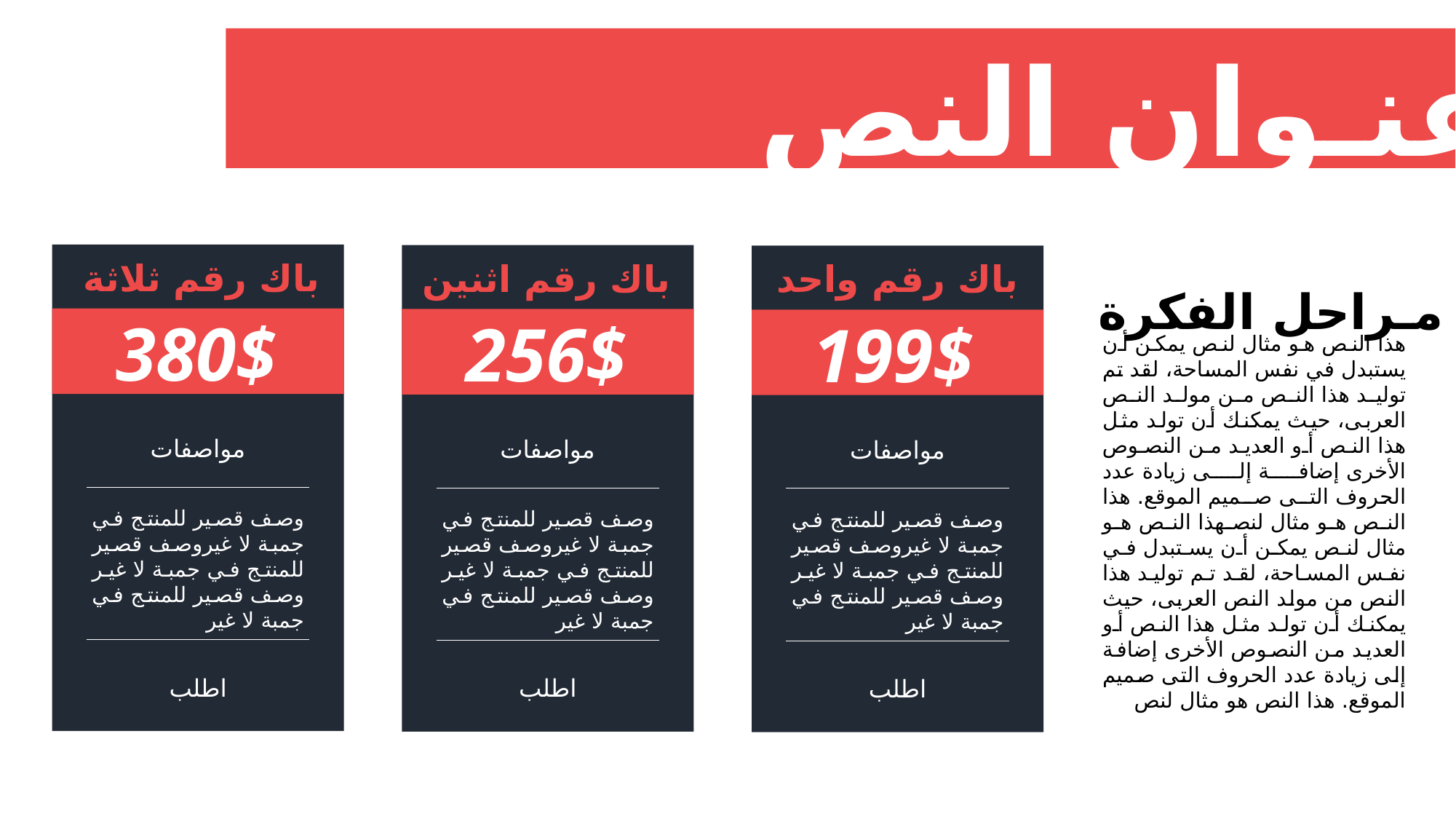

عنـوان النص

باك رقم ثلاثة
380$
مواصفات
وصف قصير للمنتج في جمبة لا غيروصف قصير للمنتج في جمبة لا غير وصف قصير للمنتج في جمبة لا غير
اطلب

باك رقم اثنين
256$
مواصفات
وصف قصير للمنتج في جمبة لا غيروصف قصير للمنتج في جمبة لا غير وصف قصير للمنتج في جمبة لا غير
اطلب

باك رقم واحد
199$
مواصفات
وصف قصير للمنتج في جمبة لا غيروصف قصير للمنتج في جمبة لا غير وصف قصير للمنتج في جمبة لا غير
اطلب
مـراحل الفكرة
هذا النص هو مثال لنص يمكن أن يستبدل في نفس المساحة، لقد تم توليد هذا النص من مولد النص العربى، حيث يمكنك أن تولد مثل هذا النص أو العديد من النصوص الأخرى إضافة إلى زيادة عدد الحروف التى صميم الموقع. هذا النص هو مثال لنصهذا النص هو مثال لنص يمكن أن يستبدل في نفس المساحة، لقد تم توليد هذا النص من مولد النص العربى، حيث يمكنك أن تولد مثل هذا النص أو العديد من النصوص الأخرى إضافة إلى زيادة عدد الحروف التى صميم الموقع. هذا النص هو مثال لنص